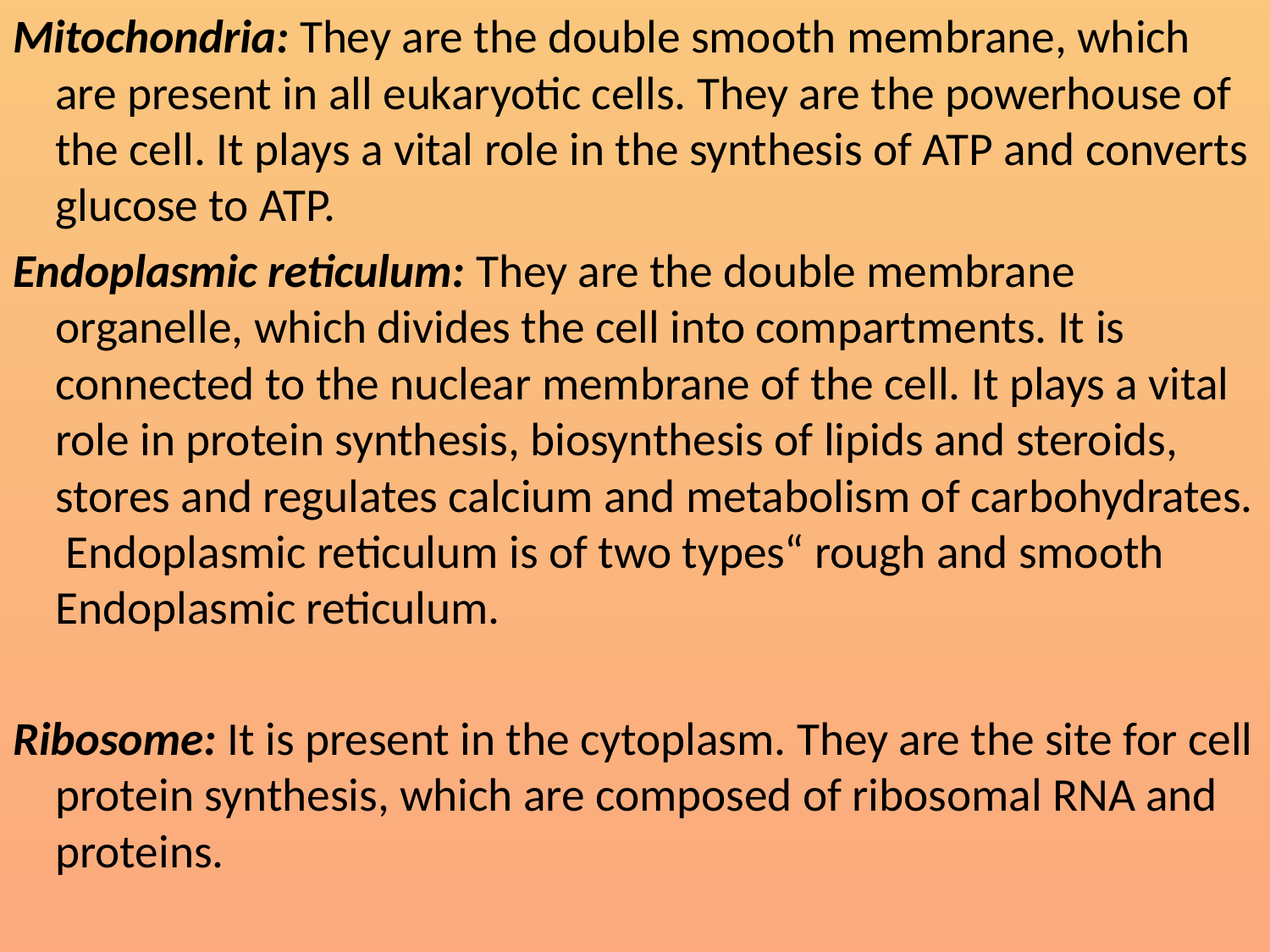

Mitochondria: They are the double smooth membrane, which are present in all eukaryotic cells. They are the powerhouse of the cell. It plays a vital role in the synthesis of ATP and converts glucose to ATP.
Endoplasmic reticulum: They are the double membrane organelle, which divides the cell into compartments. It is connected to the nuclear membrane of the cell. It plays a vital role in protein synthesis, biosynthesis of lipids and steroids, stores and regulates calcium and metabolism of carbohydrates.  Endoplasmic reticulum is of two types“ rough and smooth Endoplasmic reticulum.

Ribosome: It is present in the cytoplasm. They are the site for cell protein synthesis, which are composed of ribosomal RNA and proteins.

#